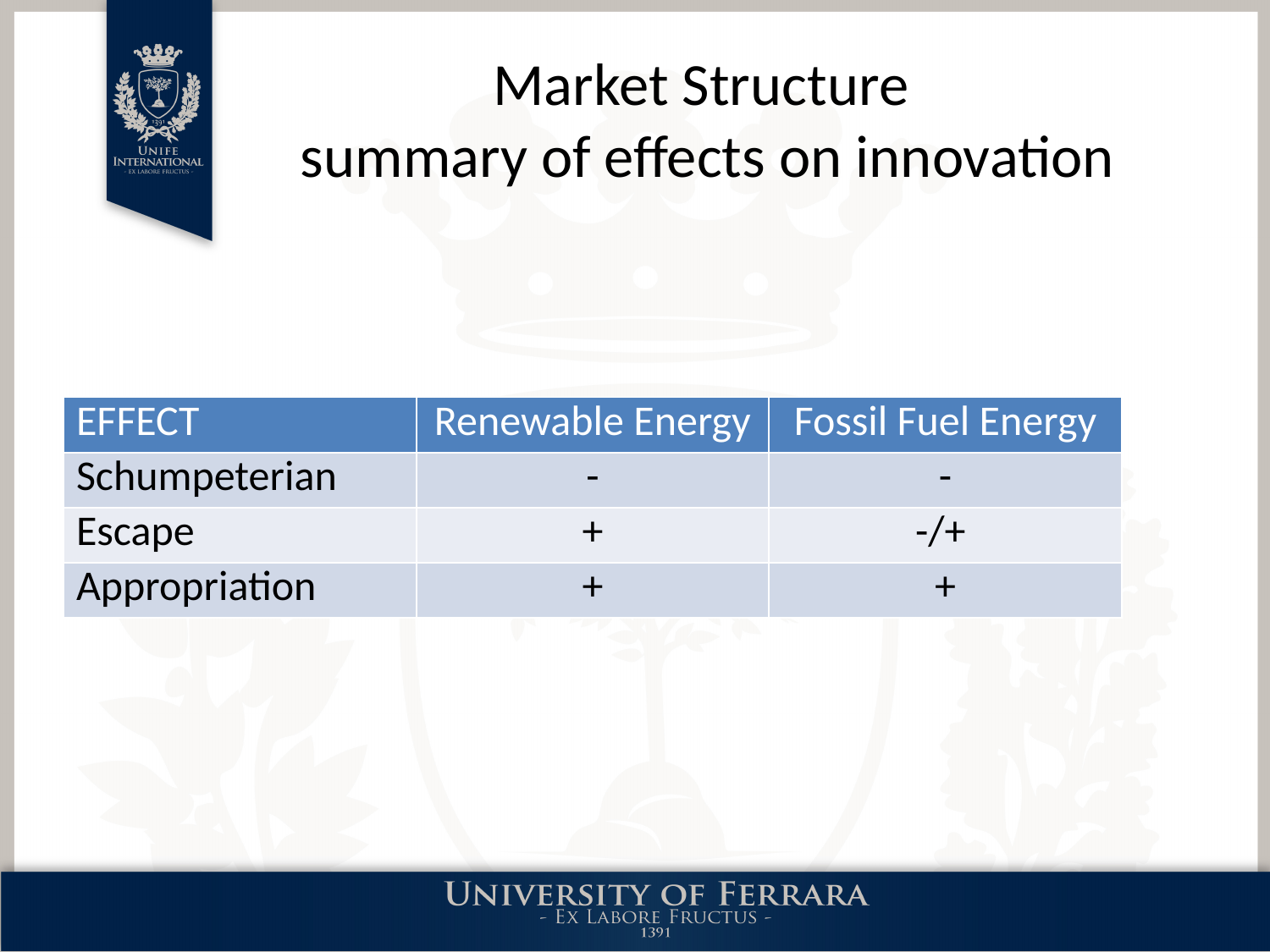

# Market Structure summary of effects on innovation
| EFFECT | Renewable Energy | Fossil Fuel Energy |
| --- | --- | --- |
| Schumpeterian | - | - |
| Escape | + | -/+ |
| Appropriation | + | + |